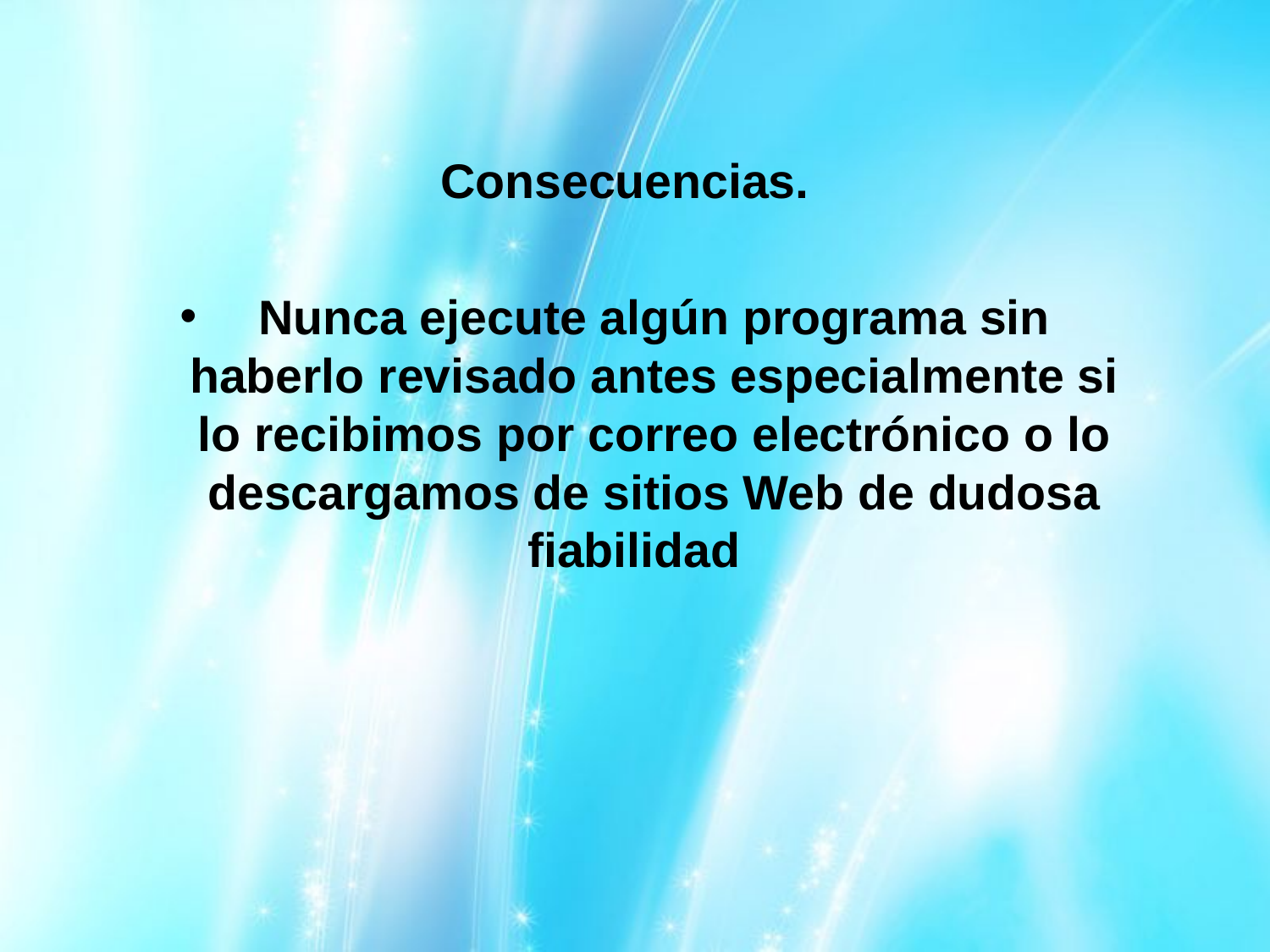

Consecuencias.

Nunca ejecute algún programa sin haberlo revisado antes especialmente si lo recibimos por correo electrónico o lo descargamos de sitios Web de dudosa fiabilidad